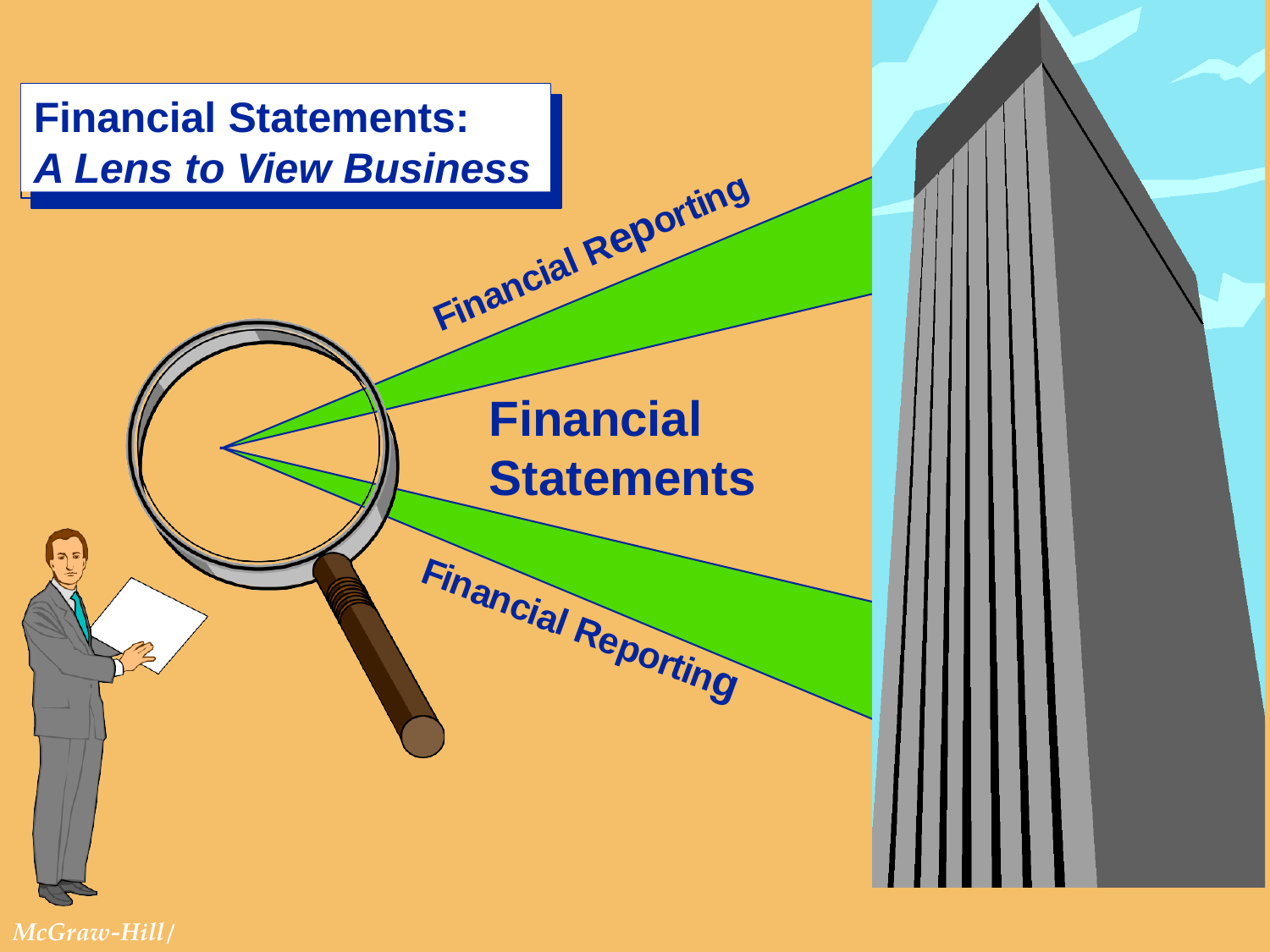

Financial Statements:
A Lens to View Business
Financial Reporting
Financial  Statements
Financial Reporting
McGraw-Hill/Irwin